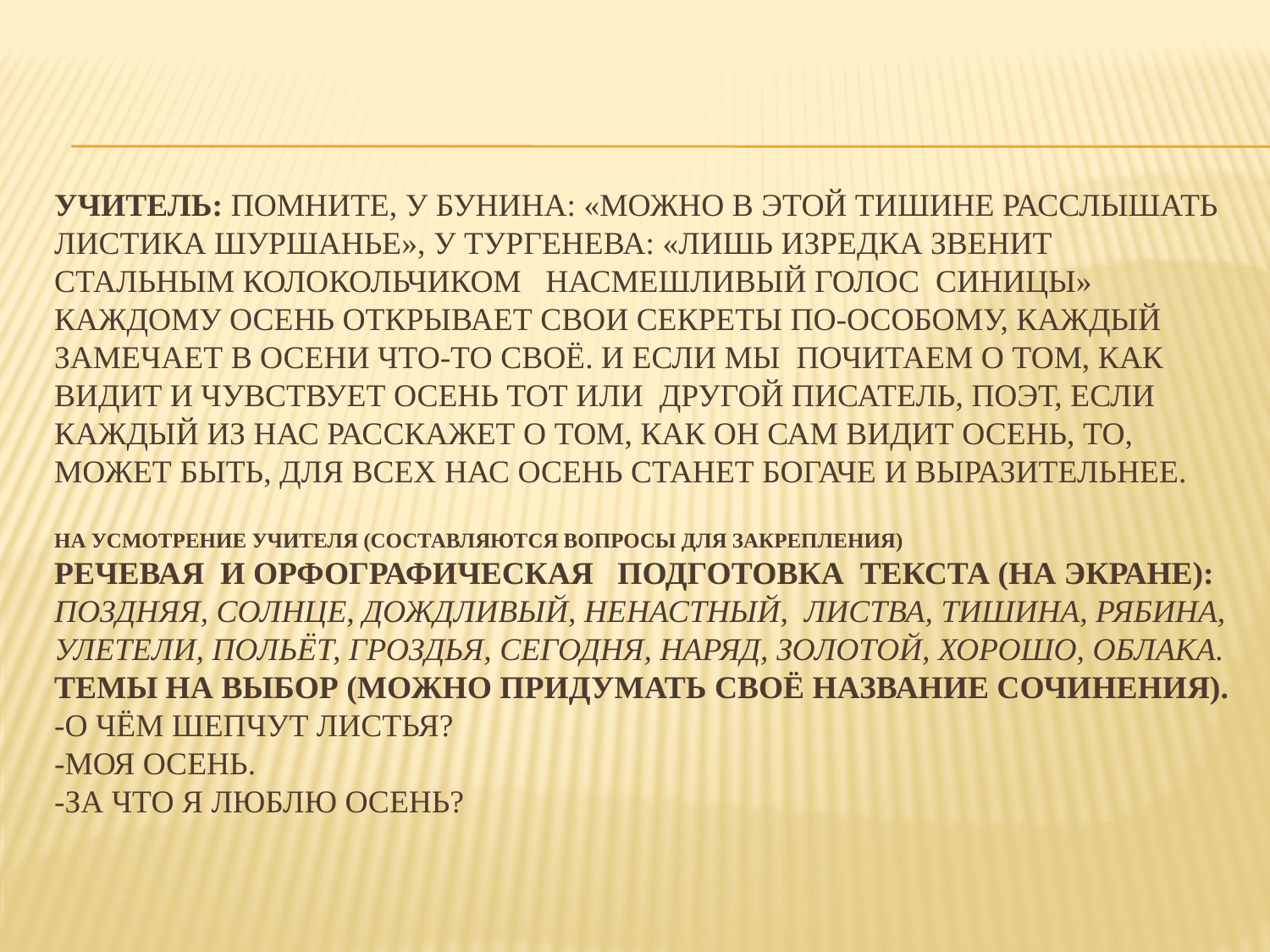

# Учитель: Помните, у Бунина: «Можно в этой тишине расслышать листика шуршанье», у Тургенева: «Лишь изредка звенит  стальным колокольчиком   насмешливый голос  синицы» Каждому осень открывает свои секреты по-особому, каждый замечает в осени что-то своё. И если мы  почитаем о том, как видит и чувствует осень тот или  другой писатель, поэт, если каждый из нас расскажет о том, как он сам видит осень, то, может быть, для всех нас осень станет богаче и выразительнее. На усмотрение учителя (составляются вопросы для закрепления) Речевая  и орфографическая   подготовка  текста (на экране): поздняя, солнце, дождливый, ненастный,  листва, тишина, рябина, улетели, польёт, гроздья, сегодня, наряд, золотой, хорошо, облака. Темы на выбор (можно придумать своё название сочинения). -О чём шепчут листья? -Моя осень. -За что я люблю осень?